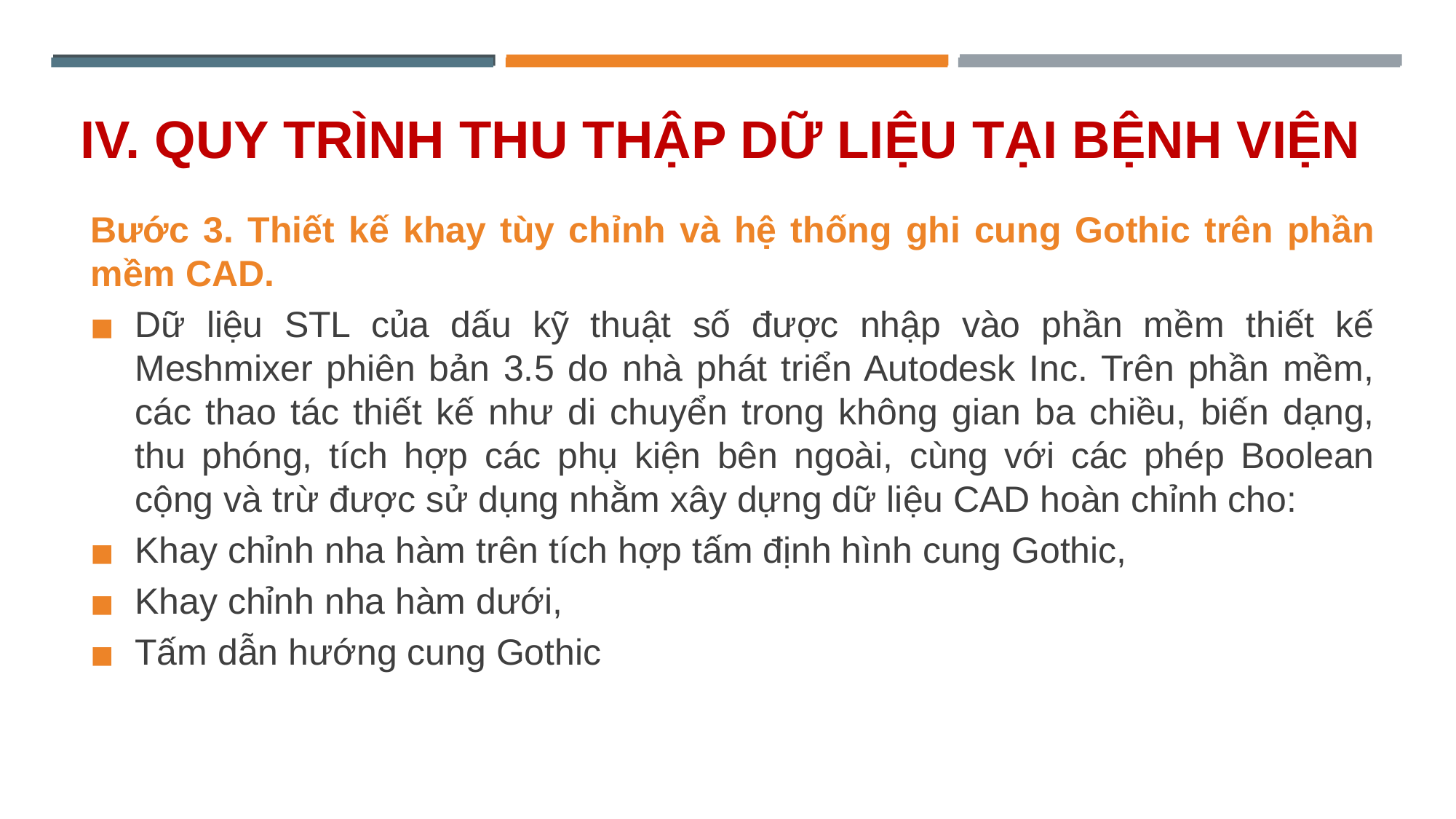

# IV. QUY TRÌNH THU THẬP DỮ LIỆU TẠI BỆNH VIỆN
Bước 3. Thiết kế khay tùy chỉnh và hệ thống ghi cung Gothic trên phần mềm CAD.
Dữ liệu STL của dấu kỹ thuật số được nhập vào phần mềm thiết kế Meshmixer phiên bản 3.5 do nhà phát triển Autodesk Inc. Trên phần mềm, các thao tác thiết kế như di chuyển trong không gian ba chiều, biến dạng, thu phóng, tích hợp các phụ kiện bên ngoài, cùng với các phép Boolean cộng và trừ được sử dụng nhằm xây dựng dữ liệu CAD hoàn chỉnh cho:
Khay chỉnh nha hàm trên tích hợp tấm định hình cung Gothic,
Khay chỉnh nha hàm dưới,
Tấm dẫn hướng cung Gothic